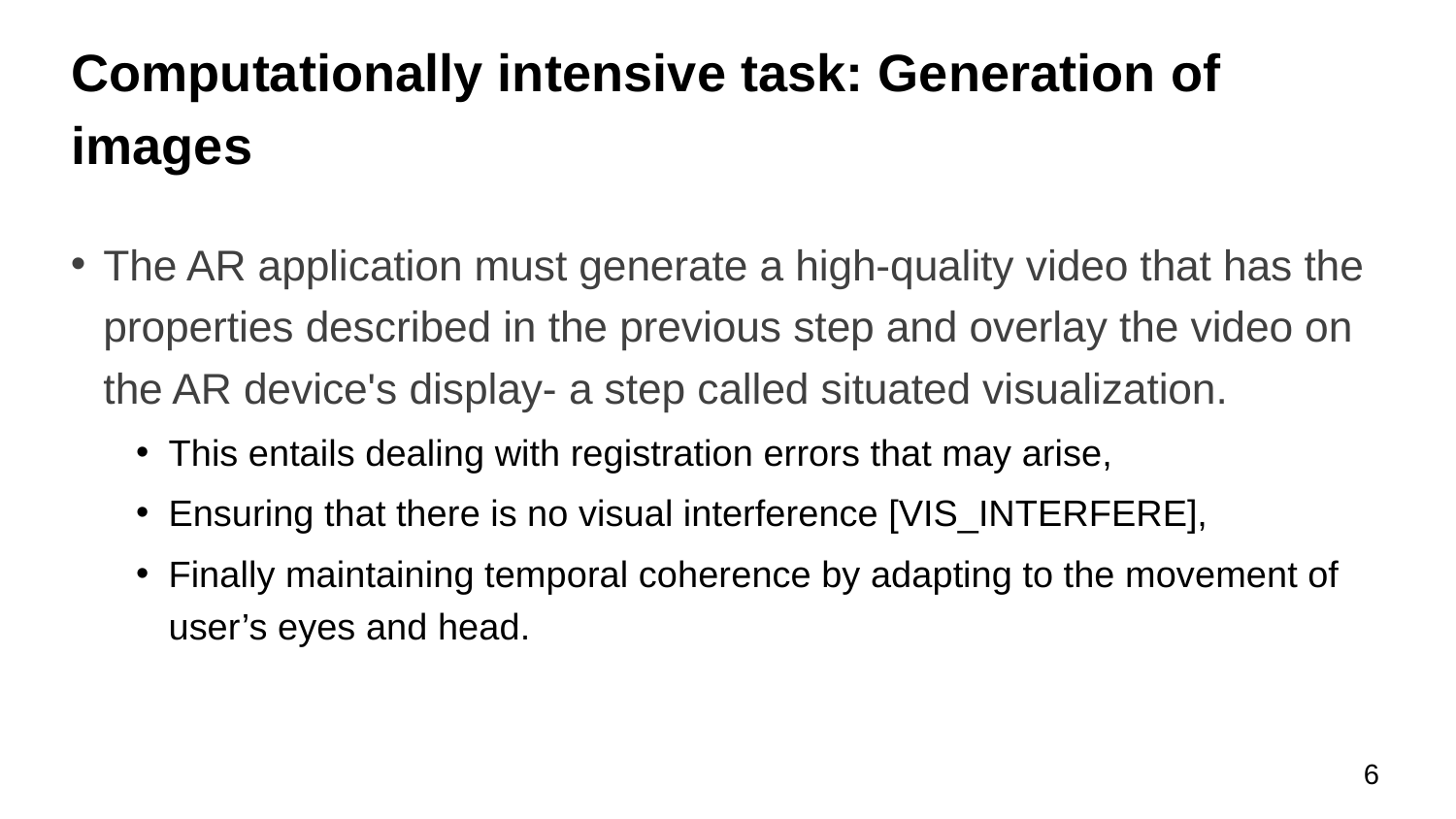

# Computationally intensive task: Generation of images
The AR application must generate a high-quality video that has the properties described in the previous step and overlay the video on the AR device's display- a step called situated visualization.
This entails dealing with registration errors that may arise,
Ensuring that there is no visual interference [VIS_INTERFERE],
Finally maintaining temporal coherence by adapting to the movement of user’s eyes and head.

6